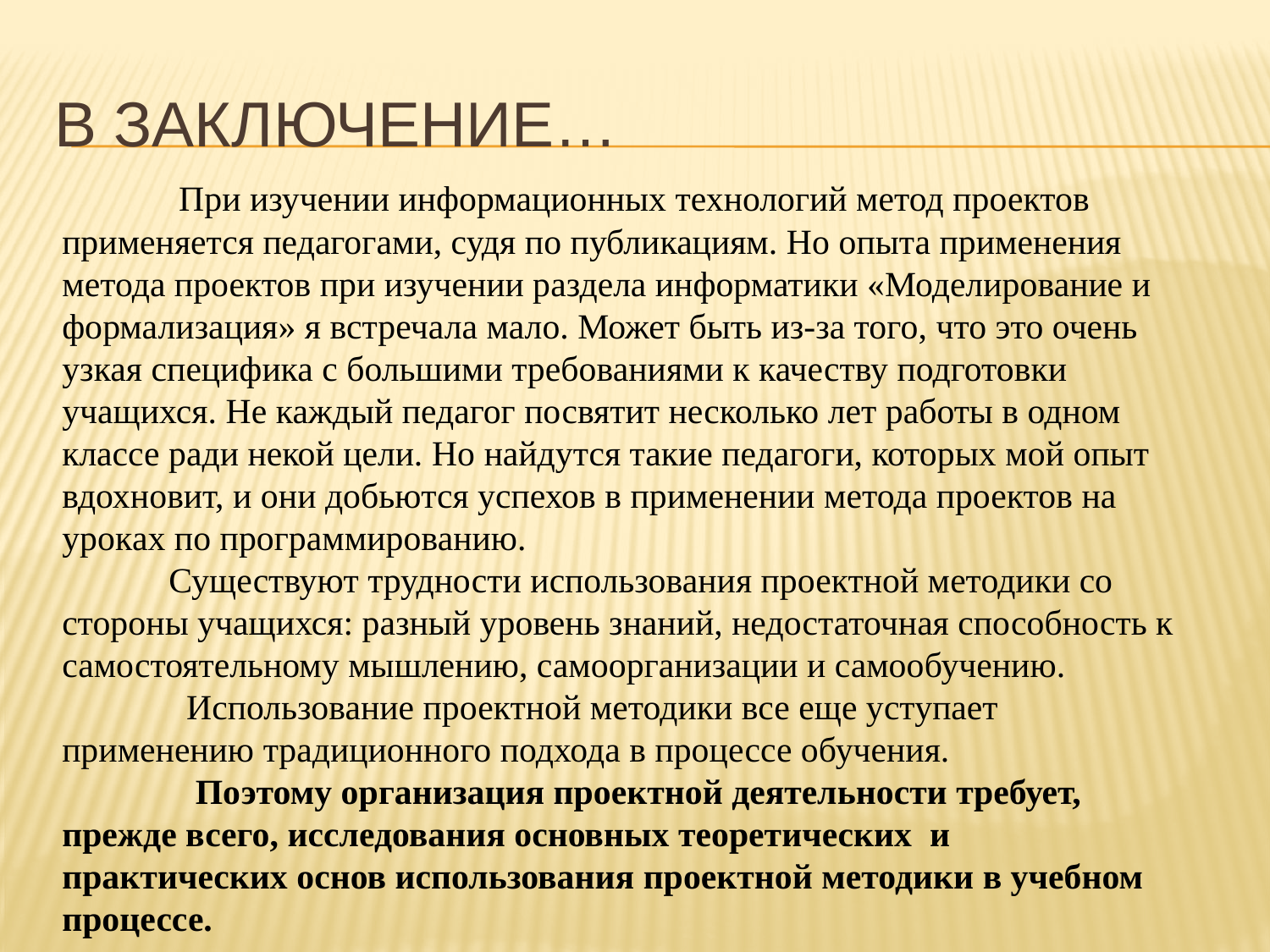

# В заключение…
            При изучении информационных технологий метод проектов применяется педагогами, судя по публикациям. Но опыта применения метода проектов при изучении раздела информатики «Моделирование и формализация» я встречала мало. Может быть из-за того, что это очень узкая специфика с большими требованиями к качеству подготовки учащихся. Не каждый педагог посвятит несколько лет работы в одном классе ради некой цели. Но найдутся такие педагоги, которых мой опыт вдохновит, и они добьются успехов в применении метода проектов на уроках по программированию.
            Существуют трудности использования проектной методики со стороны учащихся: разный уровень знаний, недостаточная способность к самостоятельному мышлению, самоорганизации и самообучению.
              Использование проектной методики все еще уступает применению традиционного подхода в процессе обучения.
               Поэтому организация проектной деятельности требует, прежде всего, исследования основных теоретических  и практических основ использования проектной методики в учебном процессе.